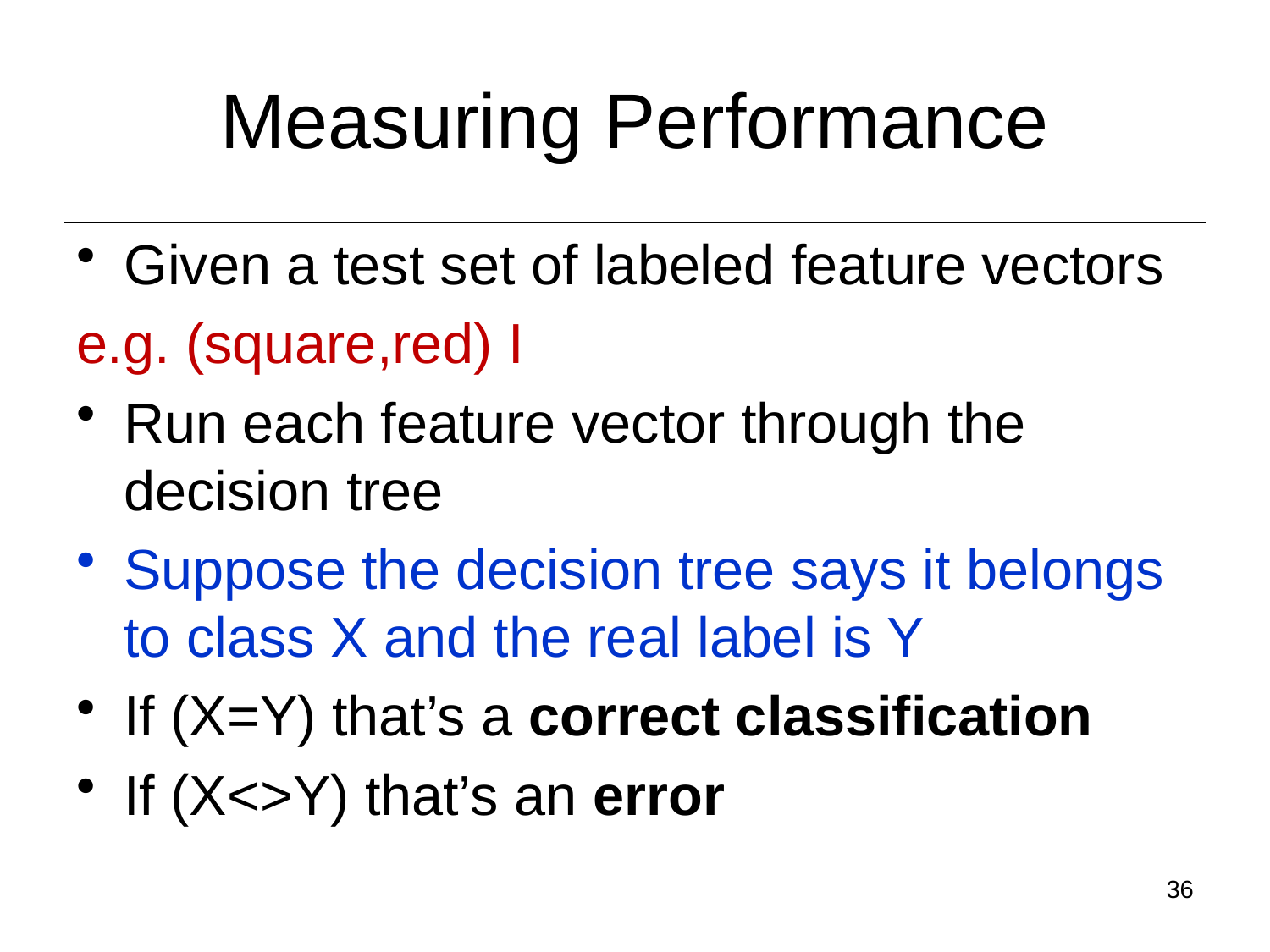

# Measuring Performance
Given a test set of labeled feature vectors
e.g. (square,red) I
Run each feature vector through the decision tree
Suppose the decision tree says it belongs to class X and the real label is Y
If (X=Y) that’s a correct classification
If (X<>Y) that’s an error
36